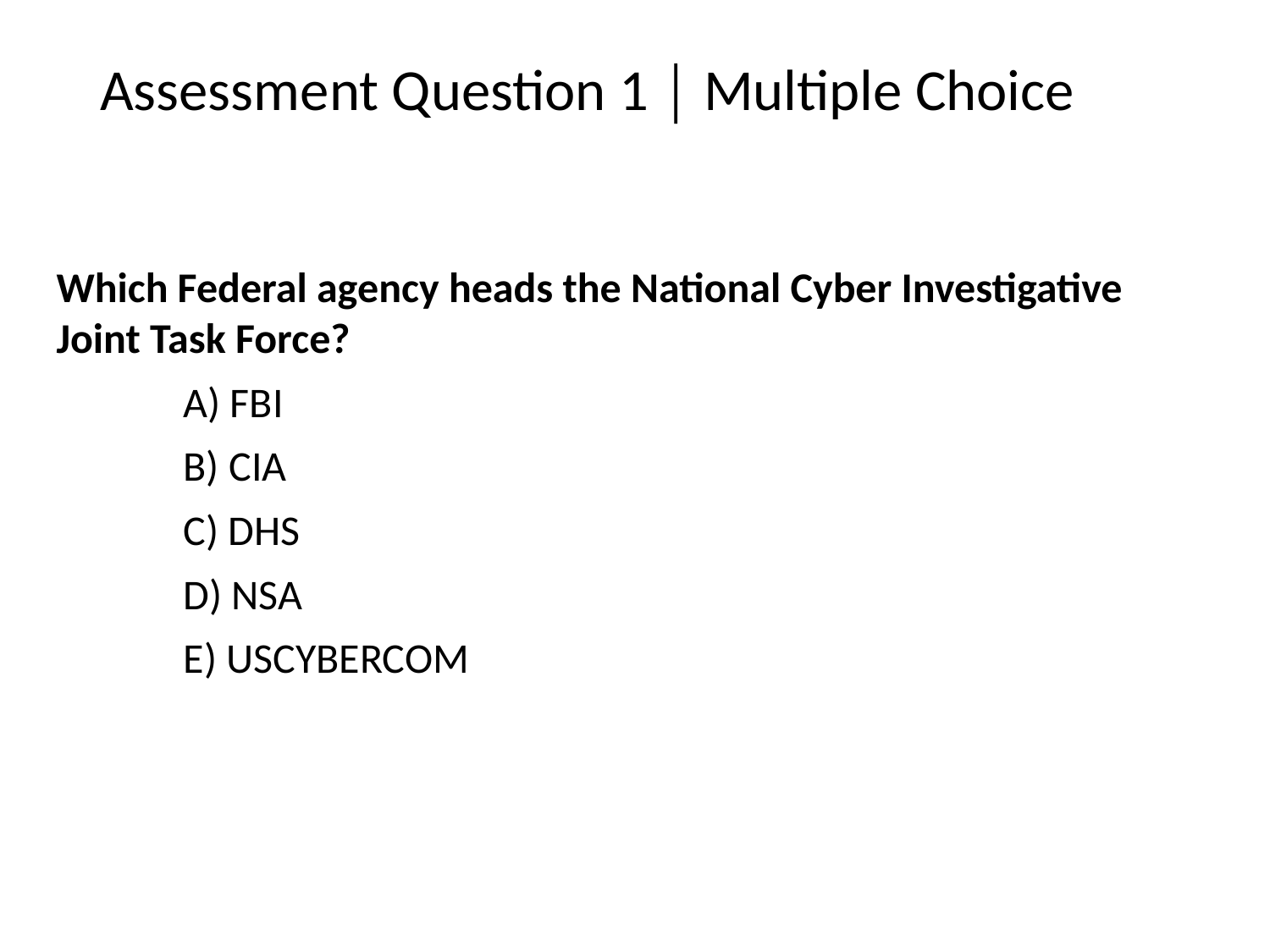

# Assessment Question 1 │ Multiple Choice
Which Federal agency heads the National Cyber Investigative Joint Task Force?
	A) FBI
	B) CIA
	C) DHS
	D) NSA
	E) USCYBERCOM